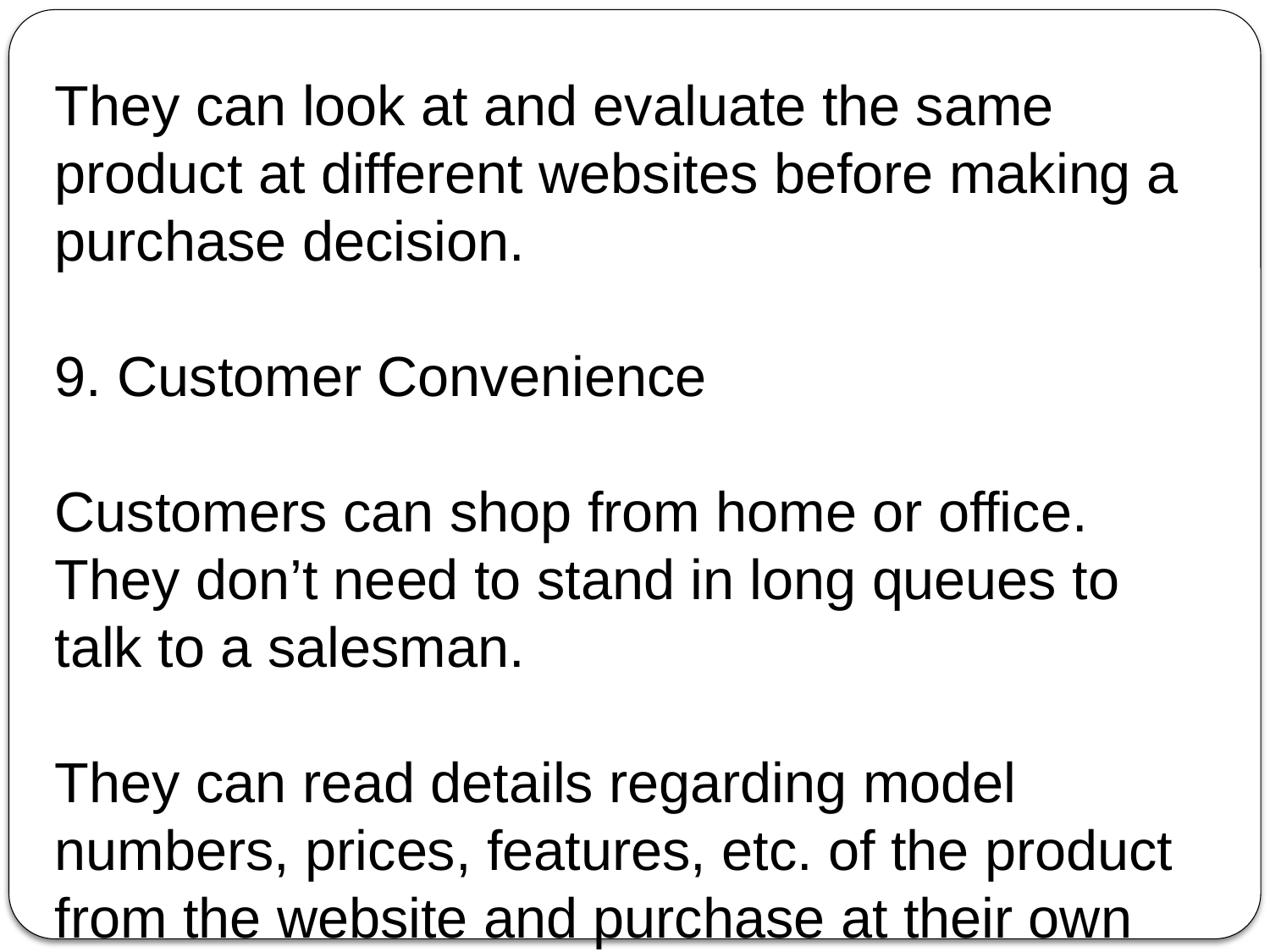

They can look at and evaluate the same product at different websites before making a purchase decision.

9. Customer Convenience

Customers can shop from home or office. They don’t need to stand in long queues to talk to a salesman.

They can read details regarding model numbers, prices, features, etc. of the product from the website and purchase at their own convenience. Payments can also be made online.